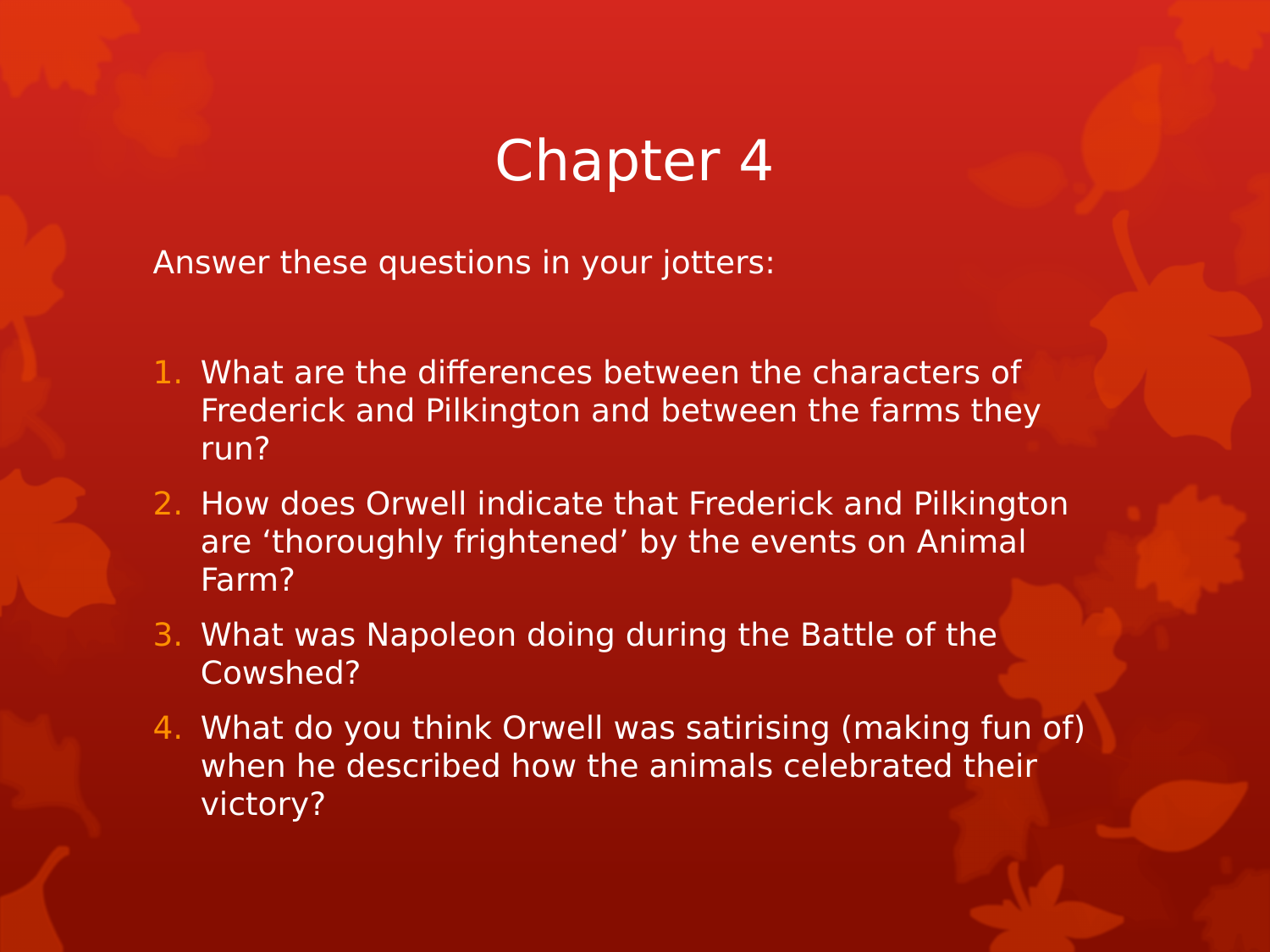

# Chapter 4
Answer these questions in your jotters:

What are the differences between the characters of Frederick and Pilkington and between the farms they run?
How does Orwell indicate that Frederick and Pilkington are ‘thoroughly frightened’ by the events on Animal Farm?
What was Napoleon doing during the Battle of the Cowshed?
What do you think Orwell was satirising (making fun of) when he described how the animals celebrated their victory?